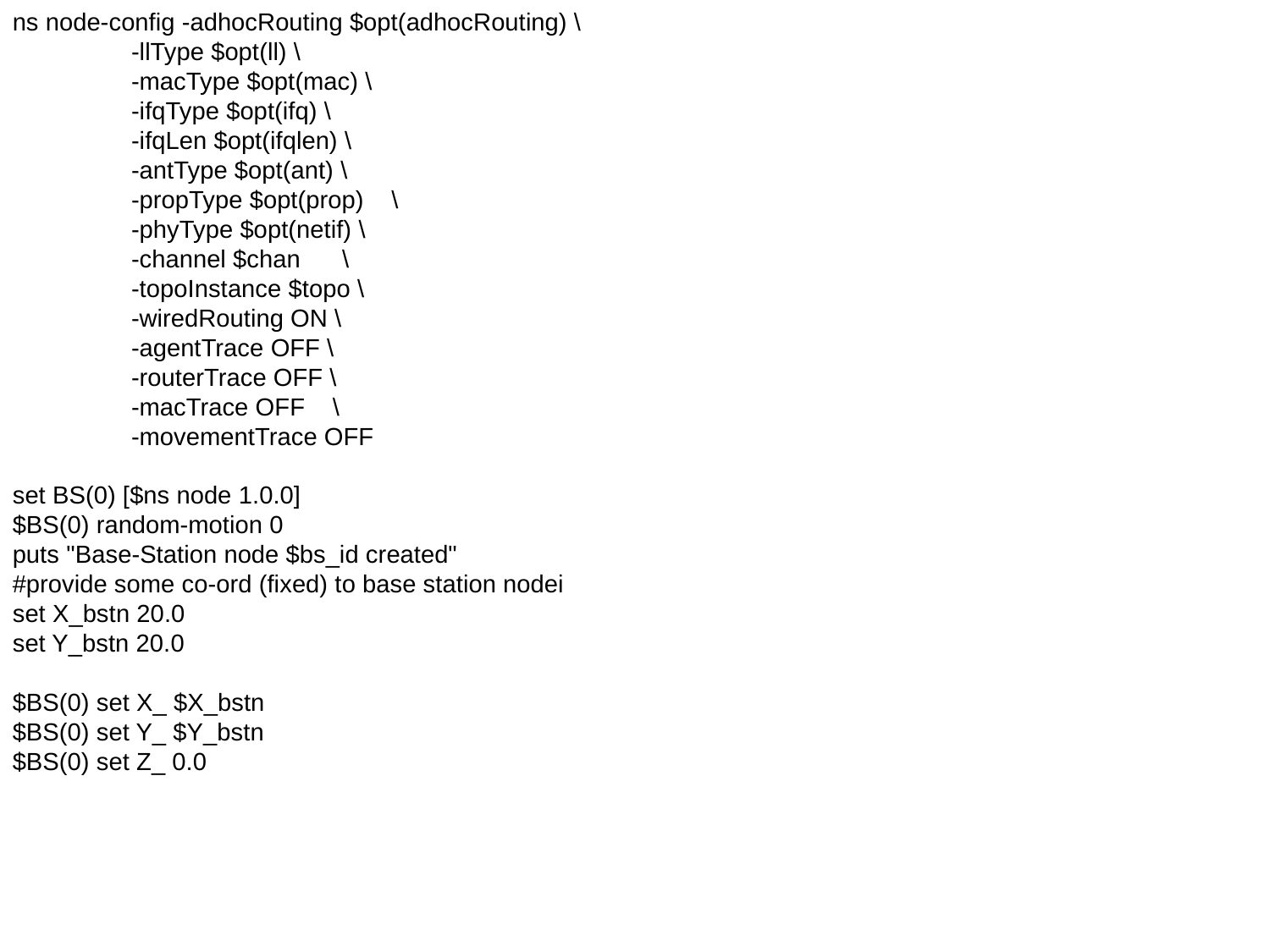

ns node-config -adhocRouting $opt(adhocRouting) \
                 -llType $opt(ll) \
                 -macType $opt(mac) \
                 -ifqType $opt(ifq) \
                 -ifqLen $opt(ifqlen) \
                 -antType $opt(ant) \
                 -propType $opt(prop)    \
                 -phyType $opt(netif) \
                 -channel $chan      \
                 -topoInstance $topo \
                 -wiredRouting ON \
                 -agentTrace OFF \
                 -routerTrace OFF \
                 -macTrace OFF    \
                 -movementTrace OFF

set BS(0) [$ns node 1.0.0]
$BS(0) random-motion 0
puts "Base-Station node $bs_id created"
#provide some co-ord (fixed) to base station nodei
set X_bstn 20.0
set Y_bstn 20.0

$BS(0) set X_ $X_bstn
$BS(0) set Y_ $Y_bstn
$BS(0) set Z_ 0.0